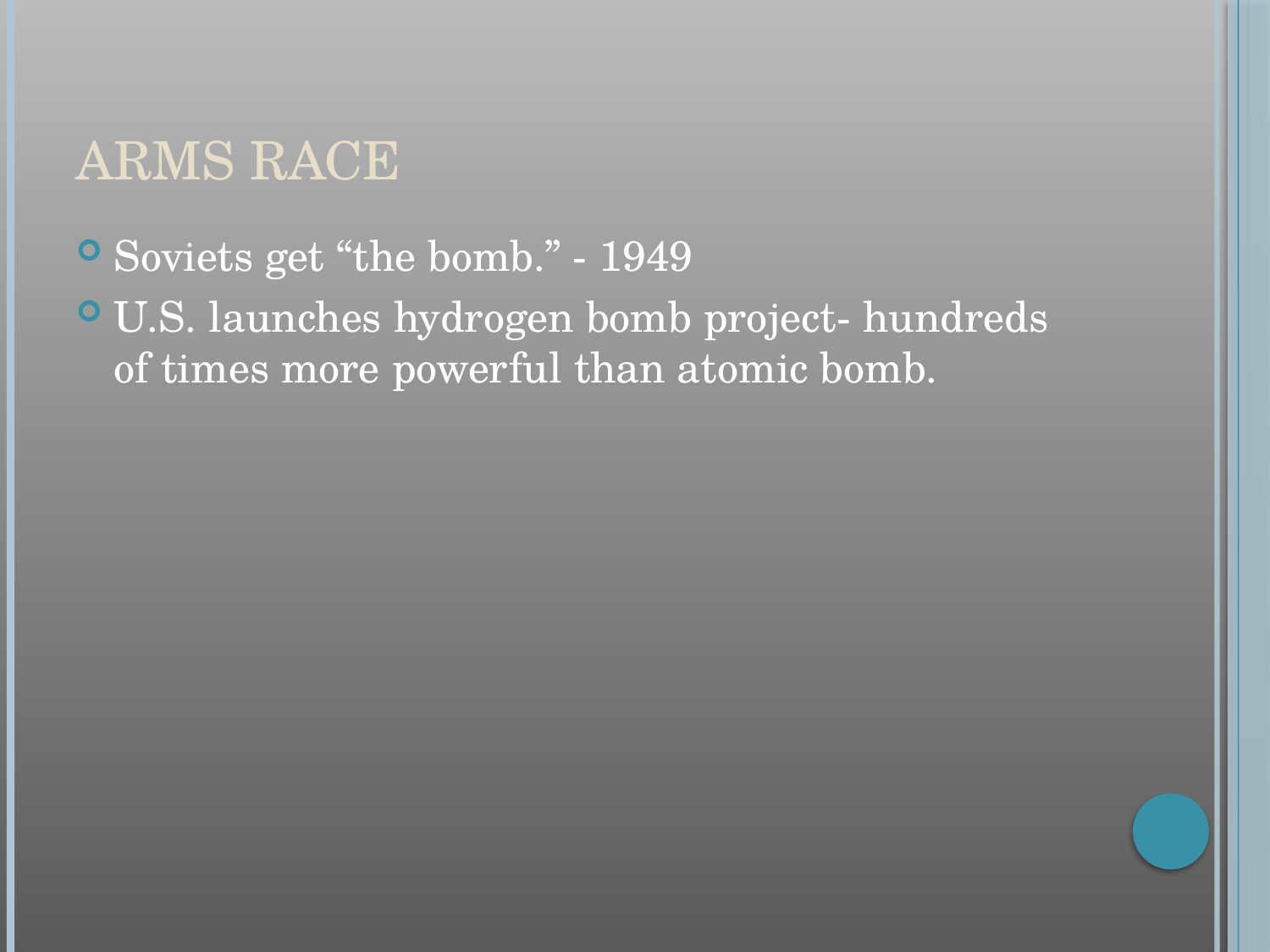

# Arms Race
Soviets get “the bomb.” - 1949
U.S. launches hydrogen bomb project- hundreds of times more powerful than atomic bomb.